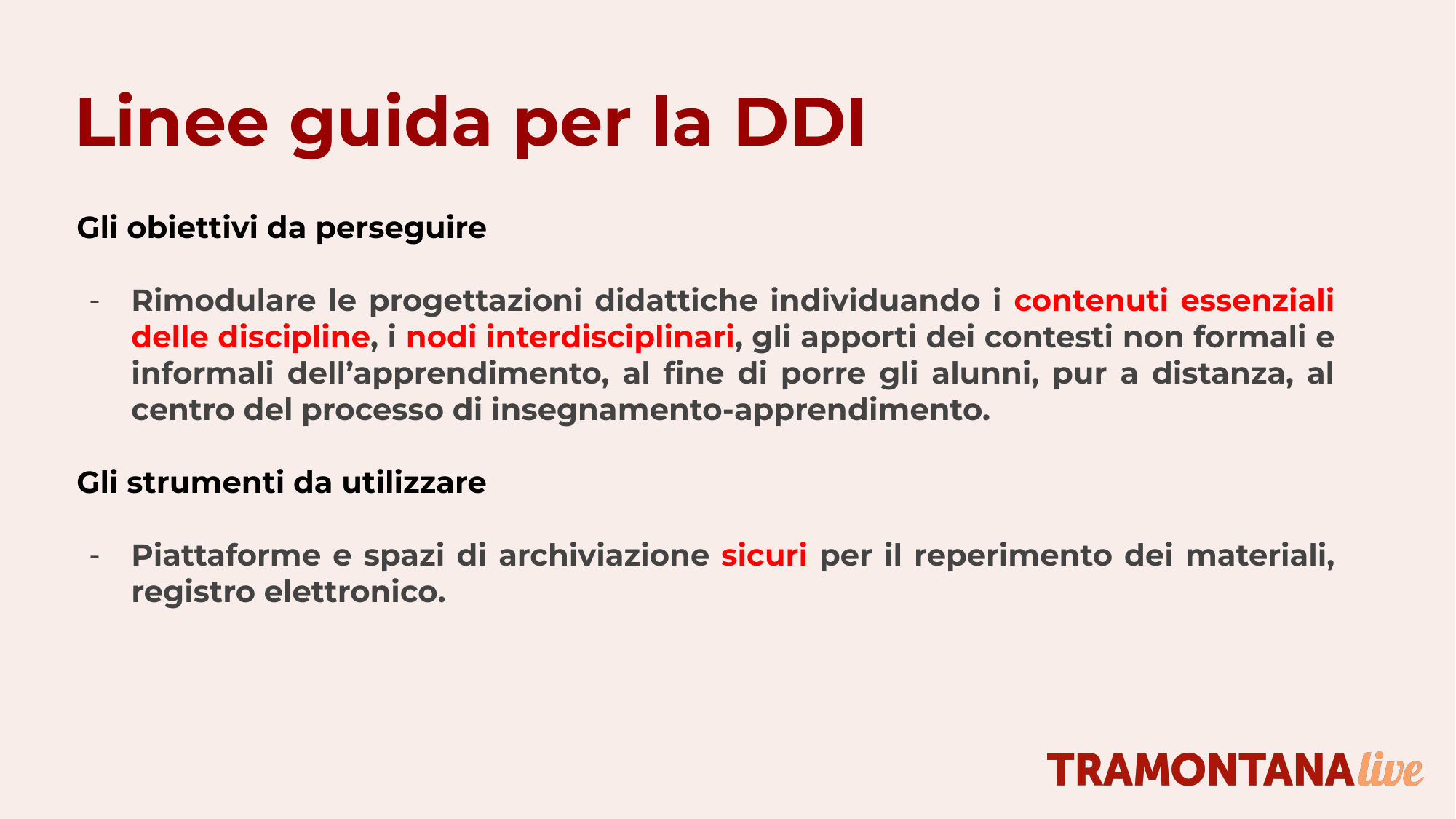

Linee guida per la DDI
Gli obiettivi da perseguire

Rimodulare le progettazioni didattiche individuando i contenuti essenziali delle discipline, i nodi interdisciplinari, gli apporti dei contesti non formali e informali dell’apprendimento, al fine di porre gli alunni, pur a distanza, al centro del processo di insegnamento-apprendimento.

Gli strumenti da utilizzare

Piattaforme e spazi di archiviazione sicuri per il reperimento dei materiali, registro elettronico.